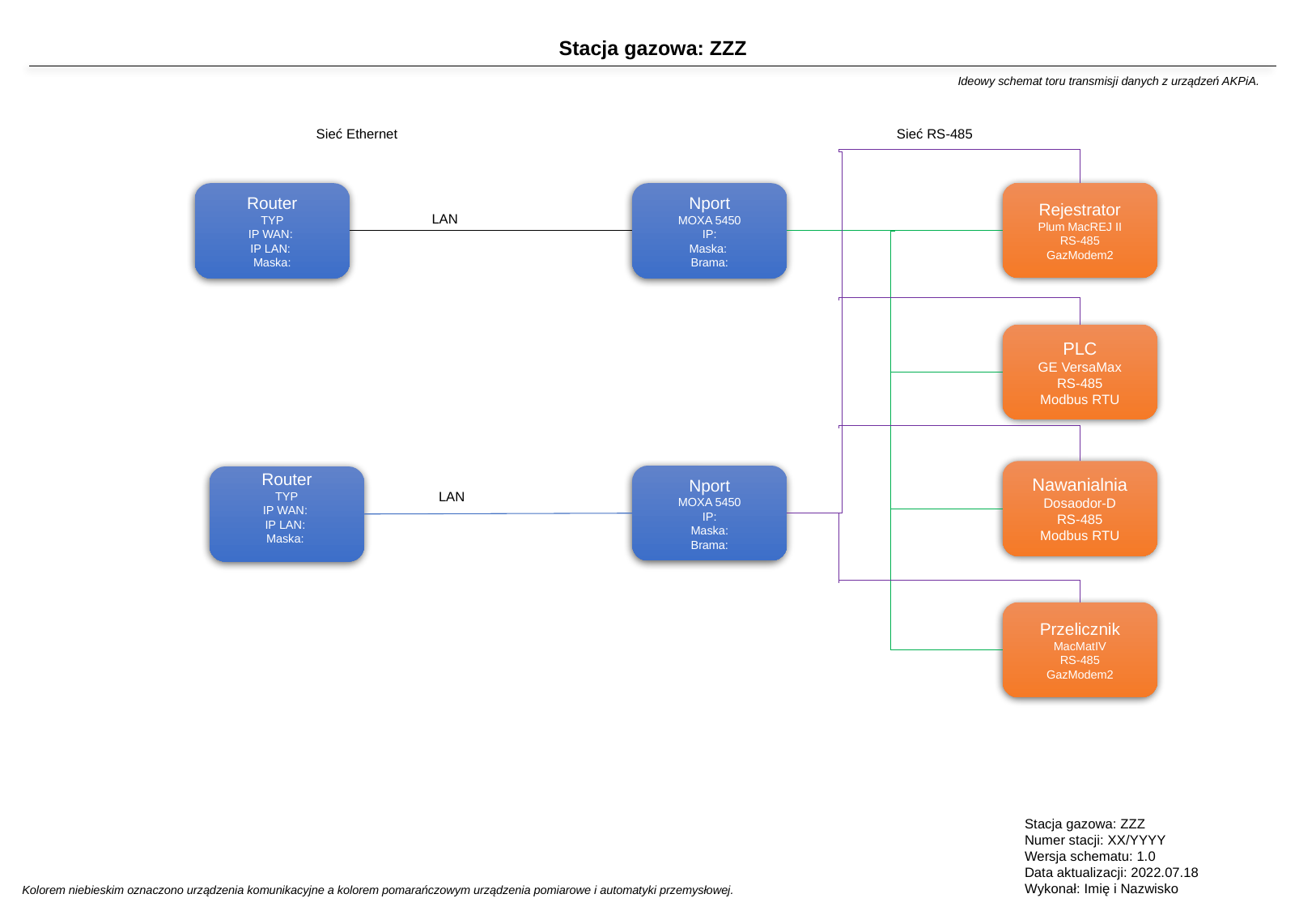

Stacja gazowa: ZZZ
Ideowy schemat toru transmisji danych z urządzeń AKPiA.
Sieć Ethernet
Sieć RS-485
Rejestrator
Plum MacREJ II
RS-485
GazModem2
Router
TYP
IP WAN:
IP LAN:
Maska:
Nport
MOXA 5450
IP:
Maska:
Brama:
LAN
PLC
GE VersaMax
RS-485
Modbus RTU
Nawanialnia
Dosaodor-D
RS-485
Modbus RTU
Nport
MOXA 5450
IP:
Maska:
Brama:
Router
TYP
IP WAN:
IP LAN:
Maska:

LAN
Przelicznik
MacMatIV
RS-485
GazModem2
Stacja gazowa: ZZZ
Numer stacji: XX/YYYY
Wersja schematu: 1.0
Data aktualizacji: 2022.07.18
Wykonał: Imię i Nazwisko
Kolorem niebieskim oznaczono urządzenia komunikacyjne a kolorem pomarańczowym urządzenia pomiarowe i automatyki przemysłowej.